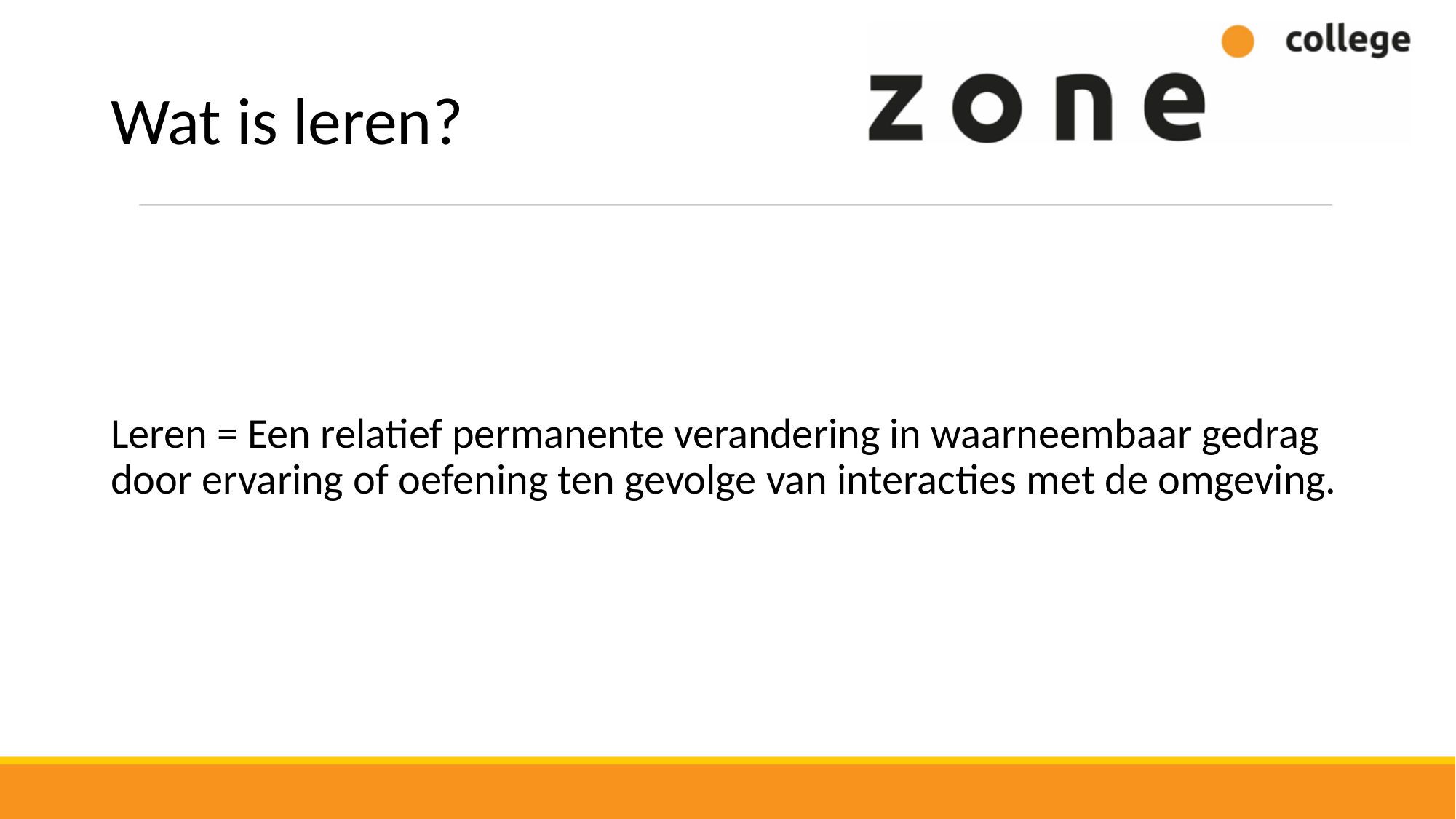

# Wat is leren?

Leren = Een relatief permanente verandering in waarneembaar gedrag door ervaring of oefening ten gevolge van interacties met de omgeving.